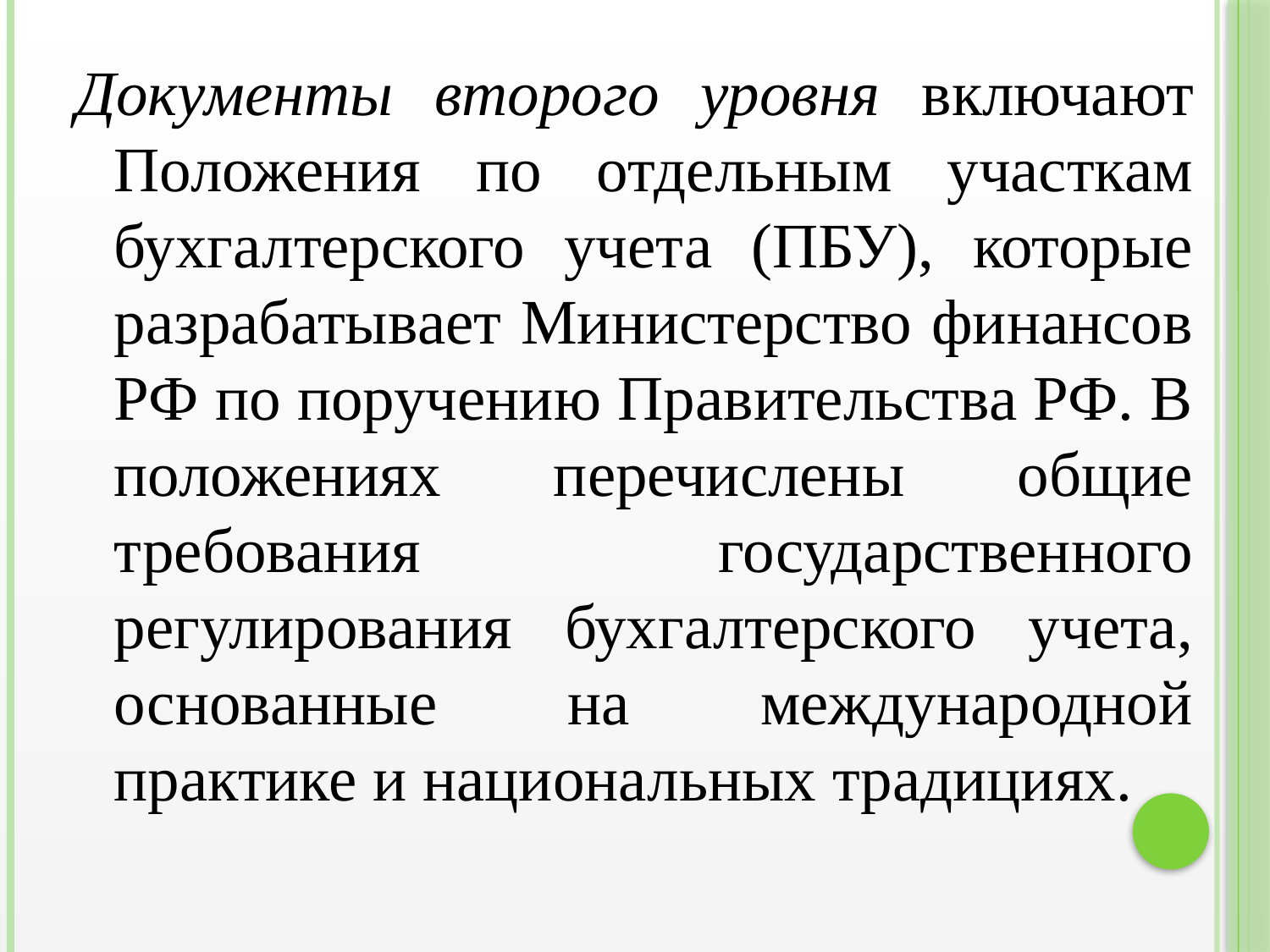

Документы второго уровня включают Положения по отдельным участкам бухгалтерского учета (ПБУ), которые разрабатывает Министерство финансов РФ по поручению Правительства РФ. В положениях перечислены общие требования государственного регулирования бухгалтерского учета, основанные на международной практике и национальных традициях.